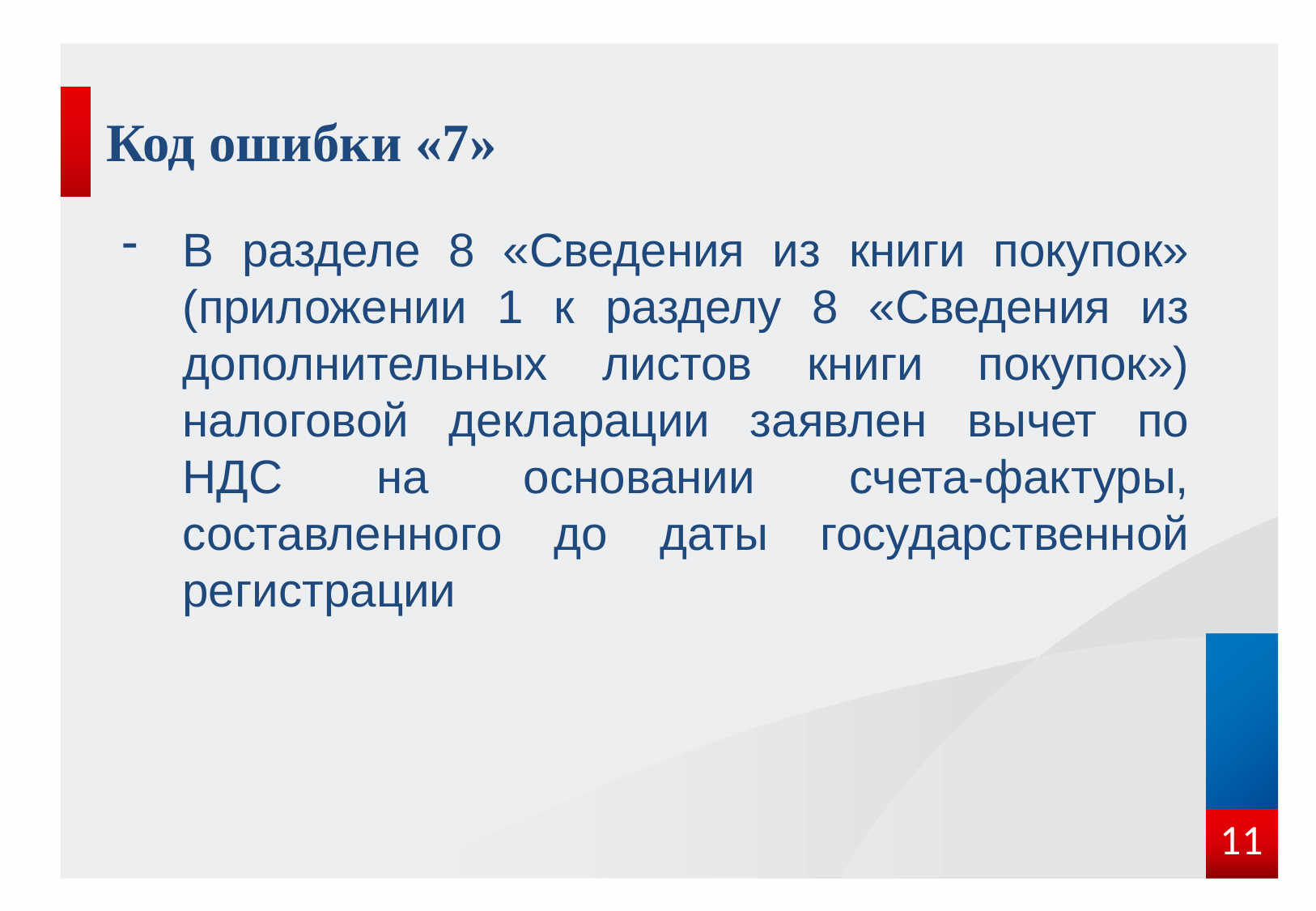

Код ошибки «7»
В разделе 8 «Сведения из книги покупок» (приложении 1 к разделу 8 «Сведения из дополнительных листов книги покупок») налоговой декларации заявлен вычет по НДС на основании счета-фактуры, составленного до даты государственной регистрации
11